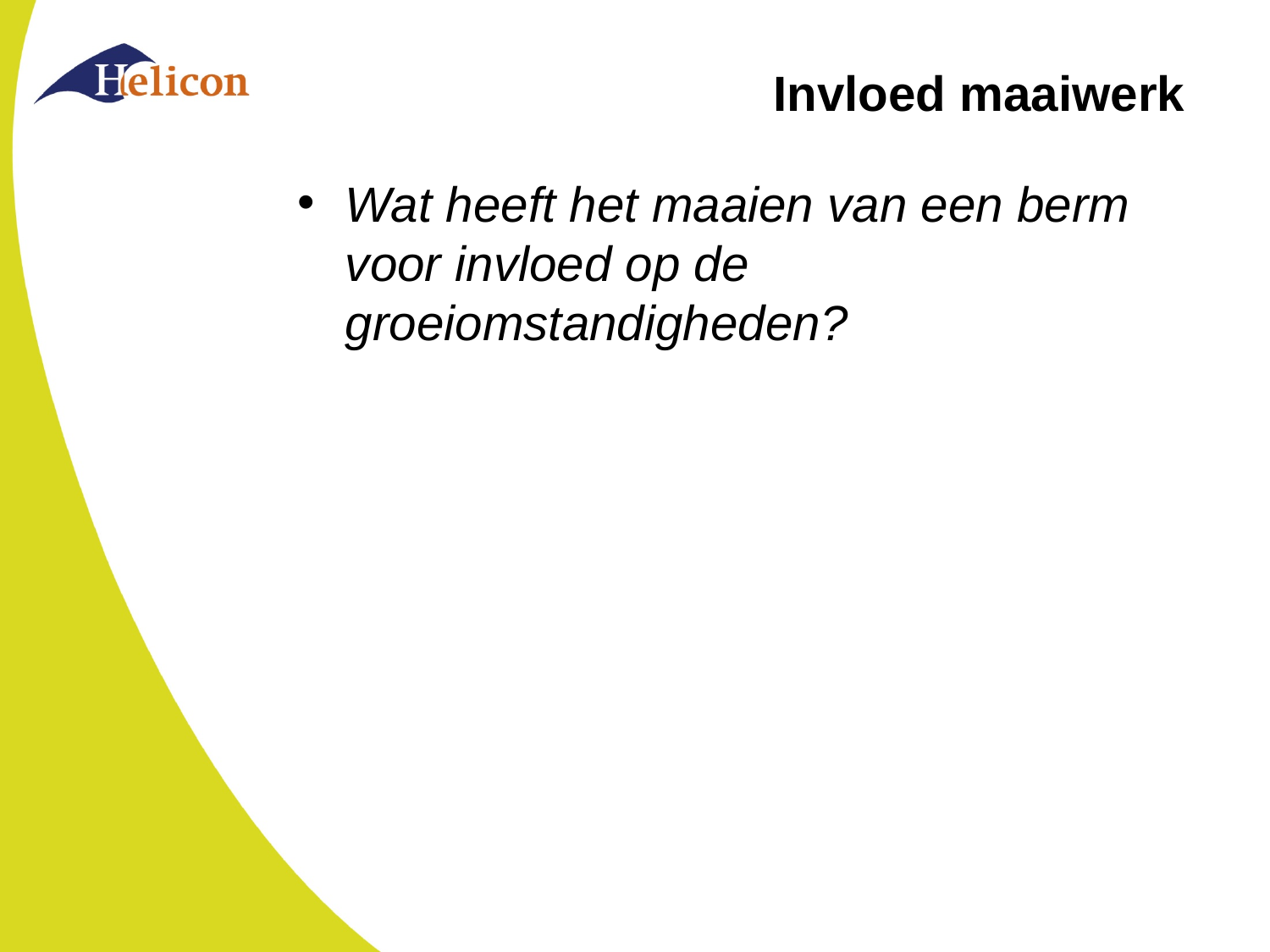

# Invloed maaiwerk
Wat heeft het maaien van een berm voor invloed op de groeiomstandigheden?